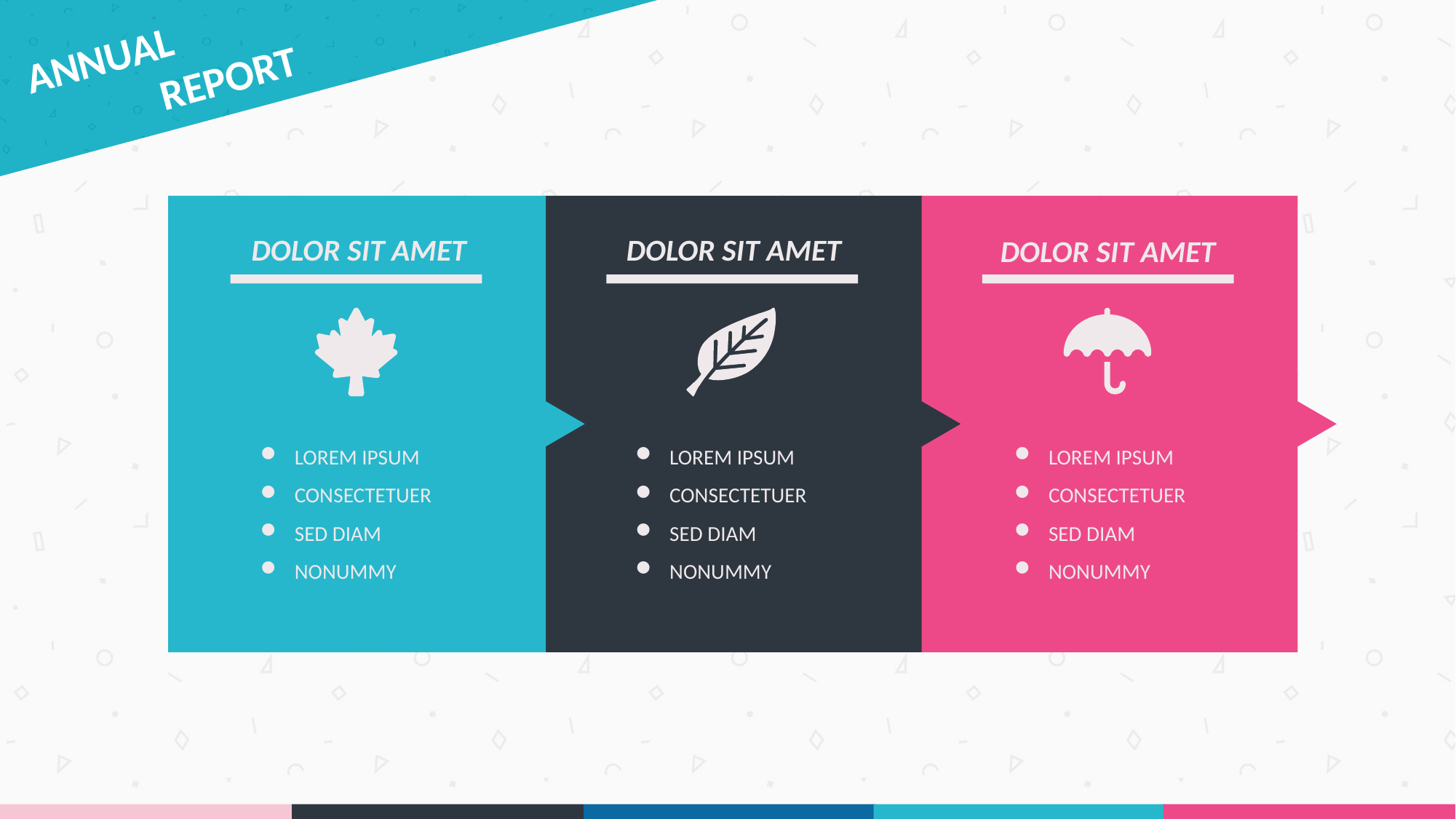

ANNUAL
             REPORT

DOLOR SIT AMET
DOLOR SIT AMET
DOLOR SIT AMET

LOREM IPSUM
CONSECTETUER
SED DIAM
NONUMMY
LOREM IPSUM
CONSECTETUER
SED DIAM
NONUMMY
LOREM IPSUM
CONSECTETUER
SED DIAM
NONUMMY